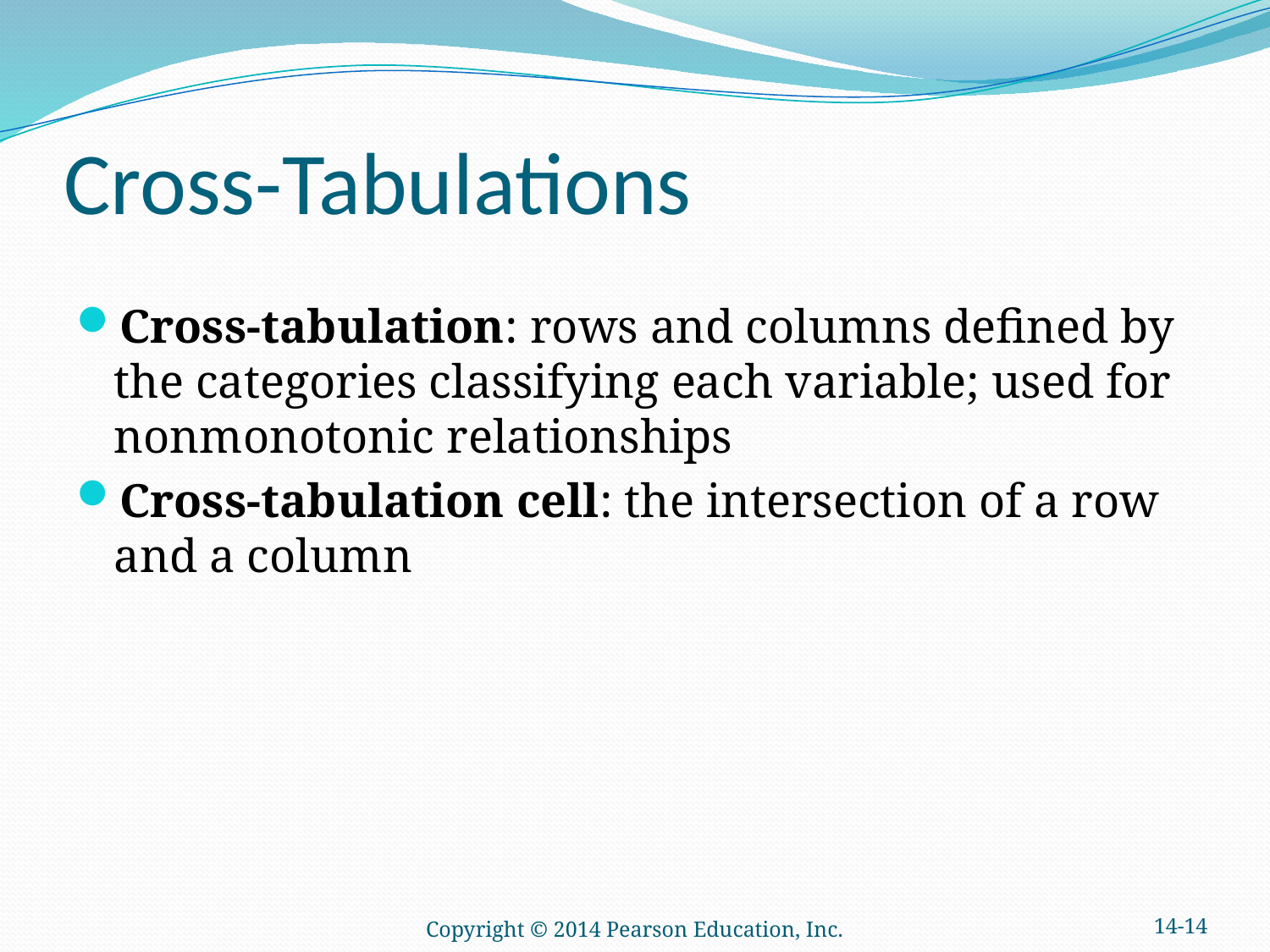

# Cross-Tabulations
Cross-tabulation: rows and columns defined by the categories classifying each variable; used for nonmonotonic relationships
Cross-tabulation cell: the intersection of a row and a column